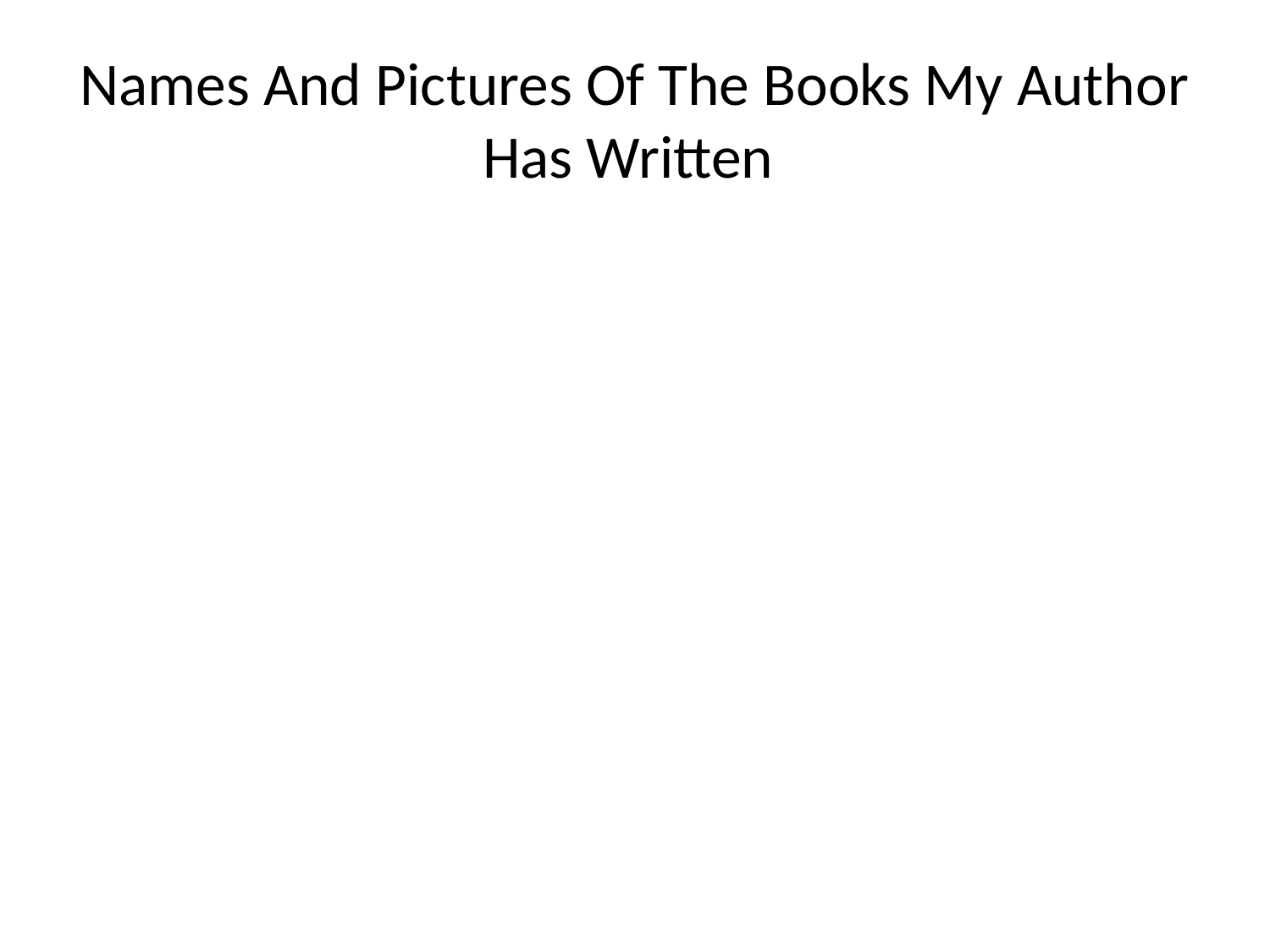

# Names And Pictures Of The Books My Author Has Written